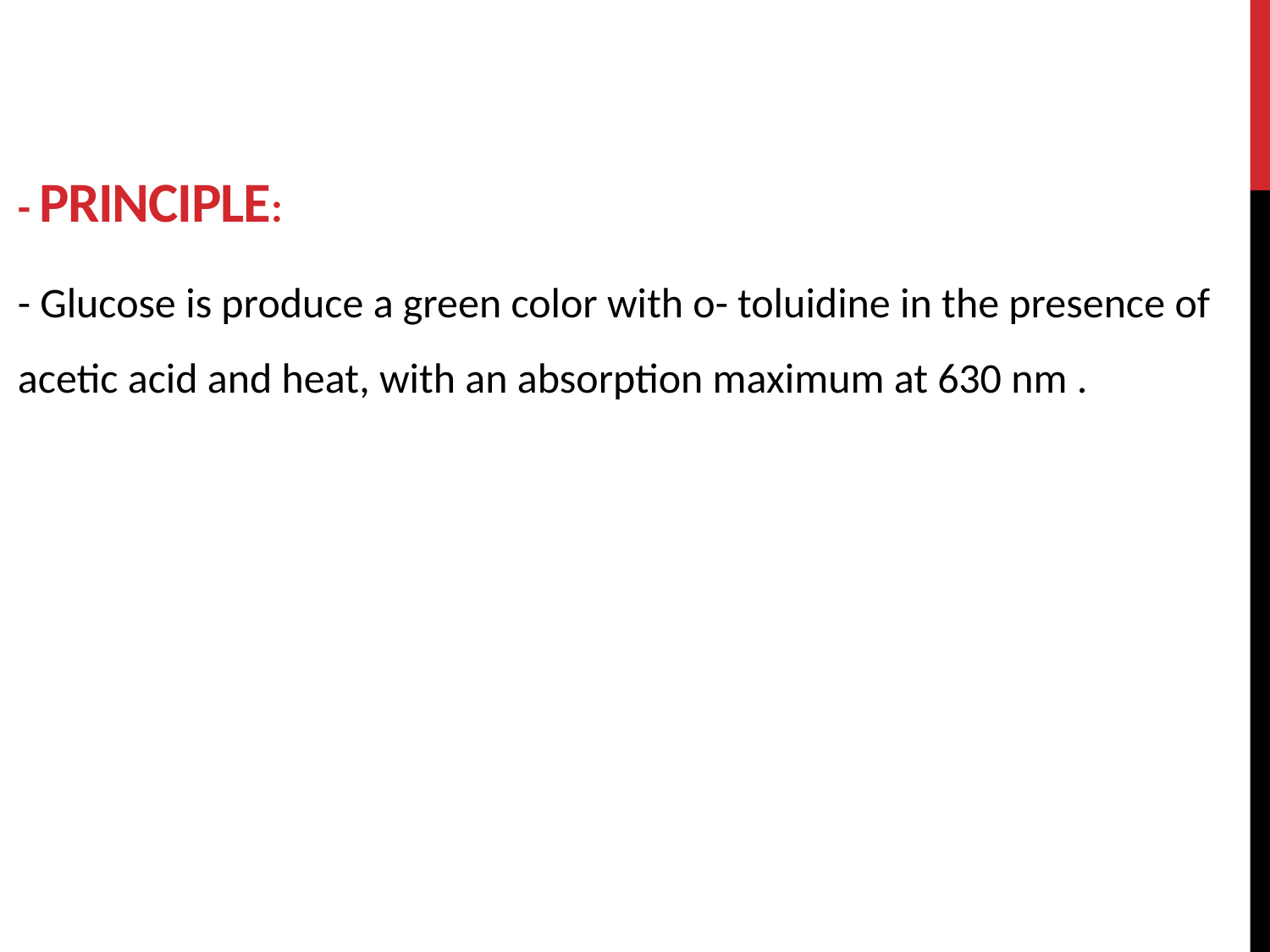

# - Principle:
- Glucose is produce a green color with o- toluidine in the presence of acetic acid and heat, with an absorption maximum at 630 nm .